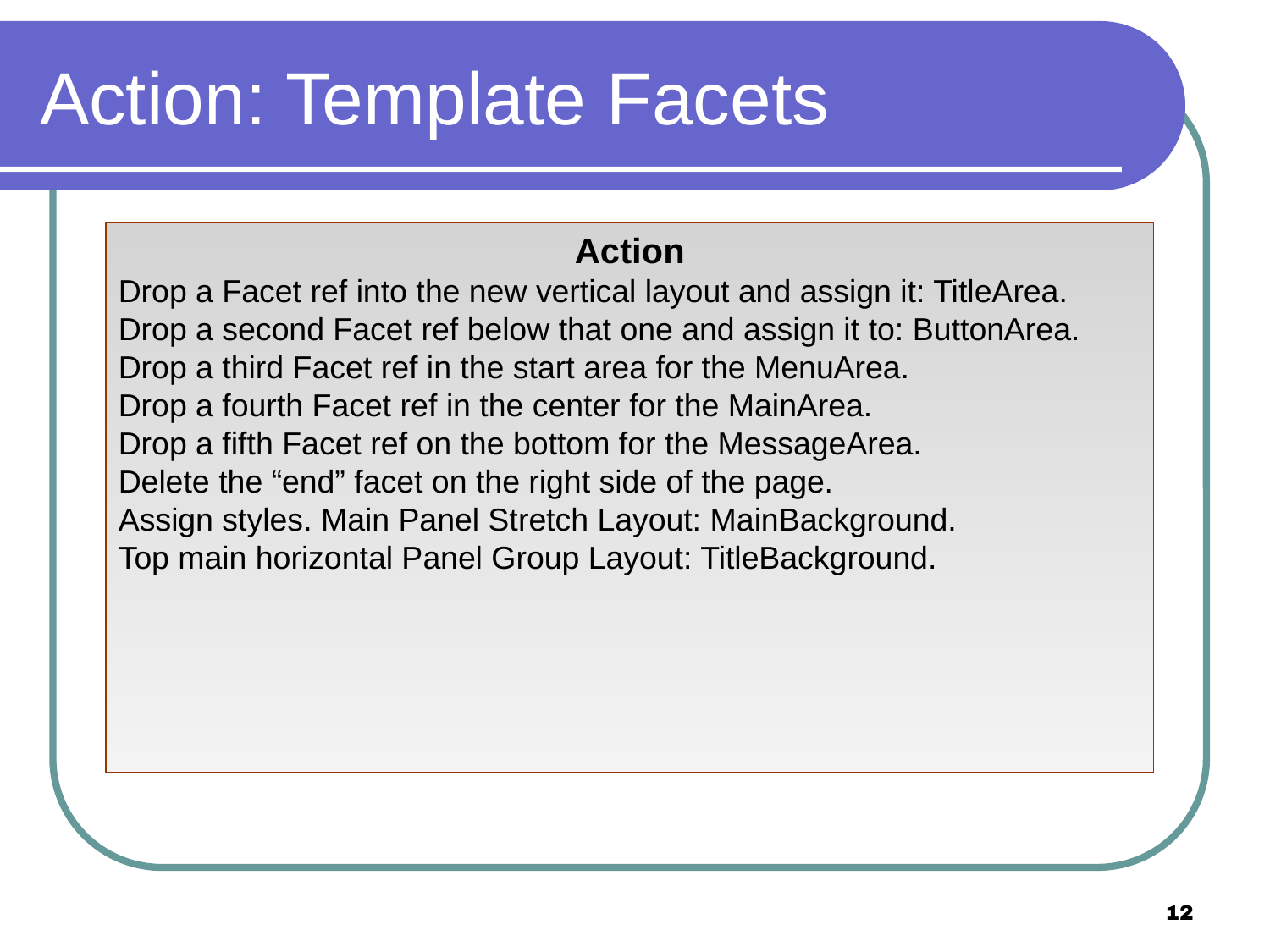

# Action: Template Facets
Action
Drop a Facet ref into the new vertical layout and assign it: TitleArea.
Drop a second Facet ref below that one and assign it to: ButtonArea.
Drop a third Facet ref in the start area for the MenuArea.
Drop a fourth Facet ref in the center for the MainArea.
Drop a fifth Facet ref on the bottom for the MessageArea.
Delete the “end” facet on the right side of the page.
Assign styles. Main Panel Stretch Layout: MainBackground.
Top main horizontal Panel Group Layout: TitleBackground.

12